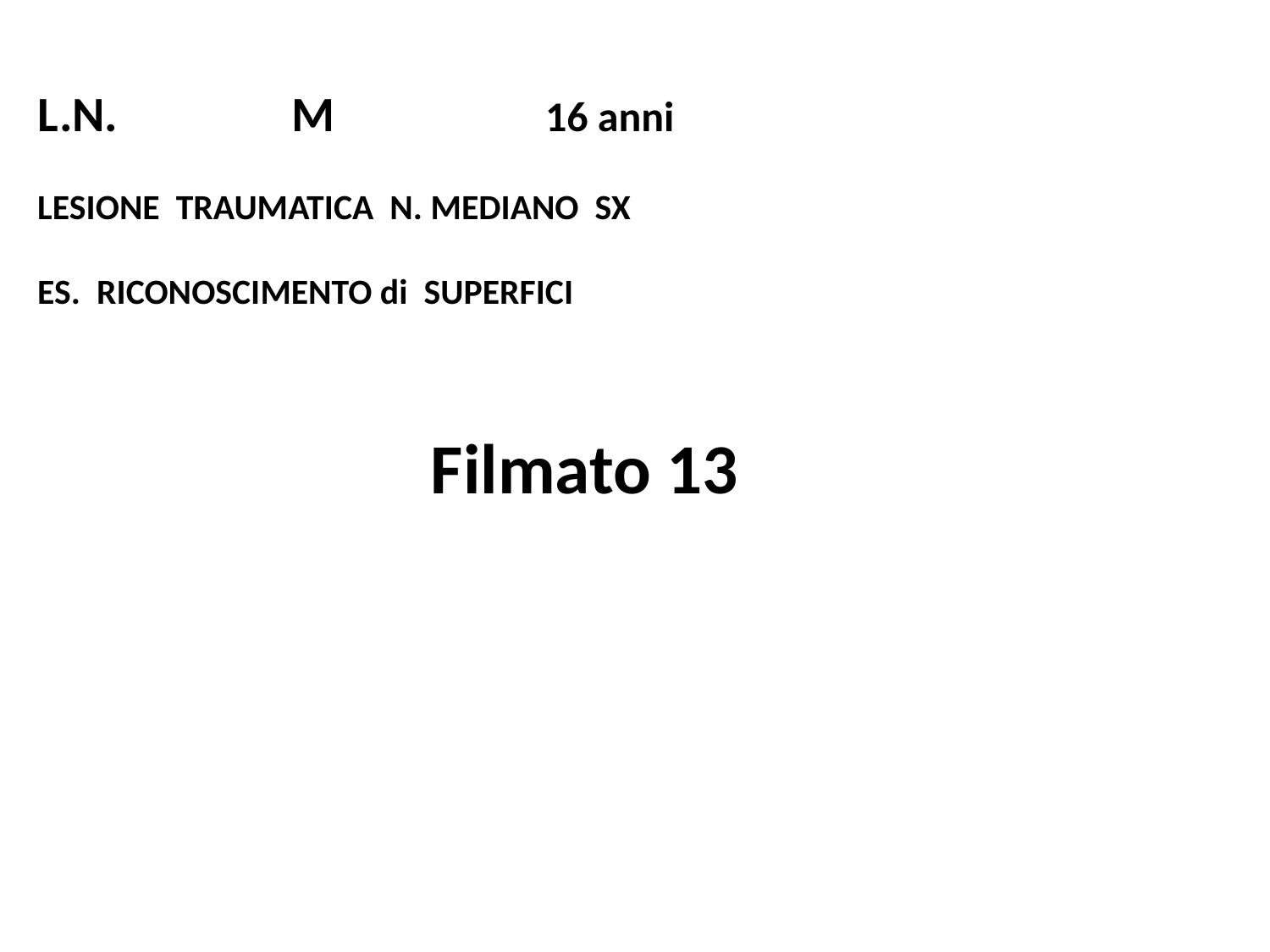

L.N.		M		16 anni

LESIONE  TRAUMATICA  N. MEDIANO  SX

ES.  RICONOSCIMENTO di  SUPERFICI

Filmato 13